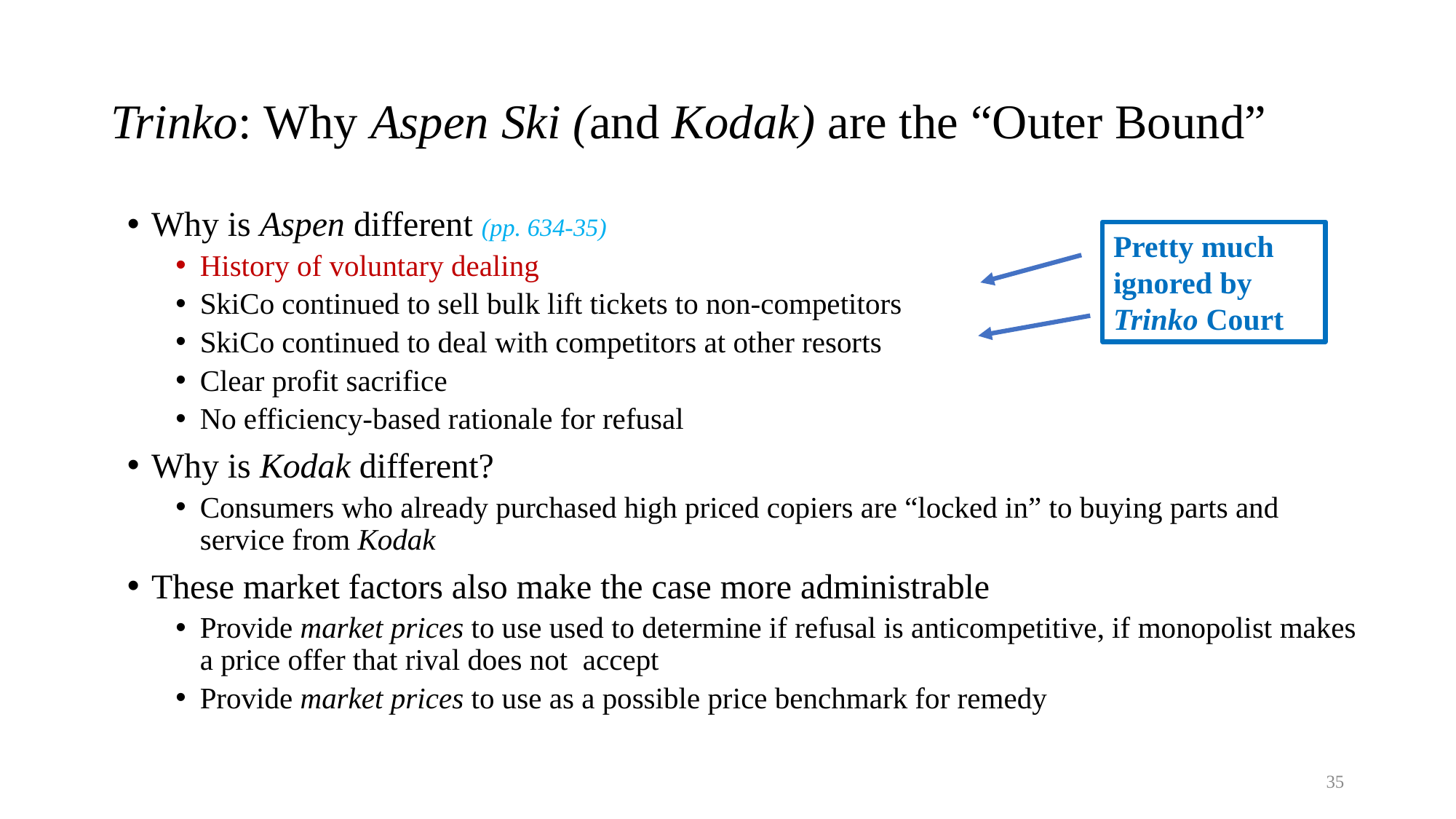

# Trinko: Why Aspen Ski (and Kodak) are the “Outer Bound”
Why is Aspen different (pp. 634-35)
History of voluntary dealing
SkiCo continued to sell bulk lift tickets to non-competitors
SkiCo continued to deal with competitors at other resorts
Clear profit sacrifice
No efficiency-based rationale for refusal
Why is Kodak different?
Consumers who already purchased high priced copiers are “locked in” to buying parts and service from Kodak
These market factors also make the case more administrable
Provide market prices to use used to determine if refusal is anticompetitive, if monopolist makes a price offer that rival does not  accept
Provide market prices to use as a possible price benchmark for remedy

Pretty much ignored by
Trinko Court
35